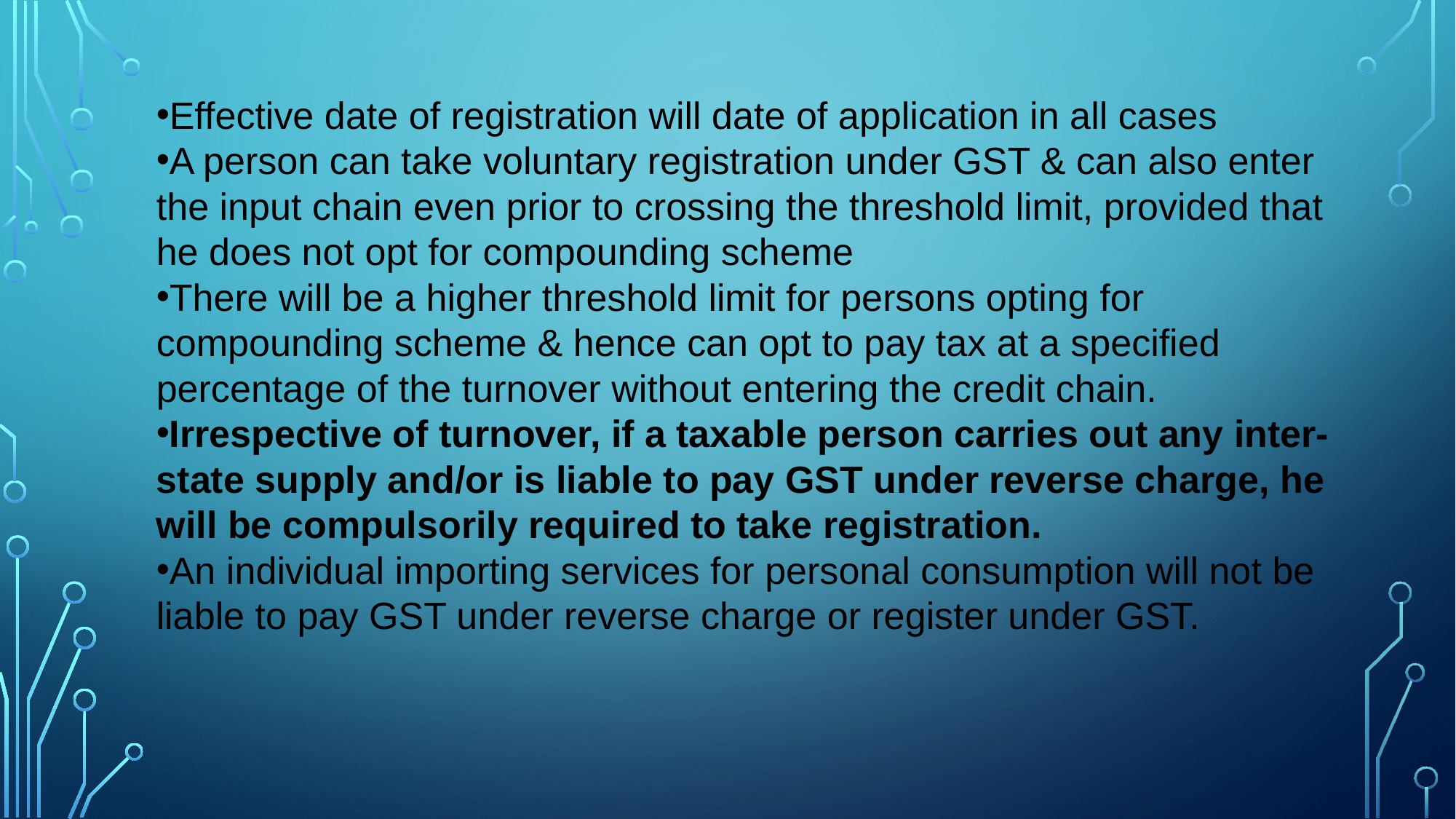

Effective date of registration will date of application in all cases
A person can take voluntary registration under GST & can also enter the input chain even prior to crossing the threshold limit, provided that he does not opt for compounding scheme
There will be a higher threshold limit for persons opting for compounding scheme & hence can opt to pay tax at a specified percentage of the turnover without entering the credit chain.
Irrespective of turnover, if a taxable person carries out any inter-state supply and/or is liable to pay GST under reverse charge, he will be compulsorily required to take registration.
An individual importing services for personal consumption will not be liable to pay GST under reverse charge or register under GST.